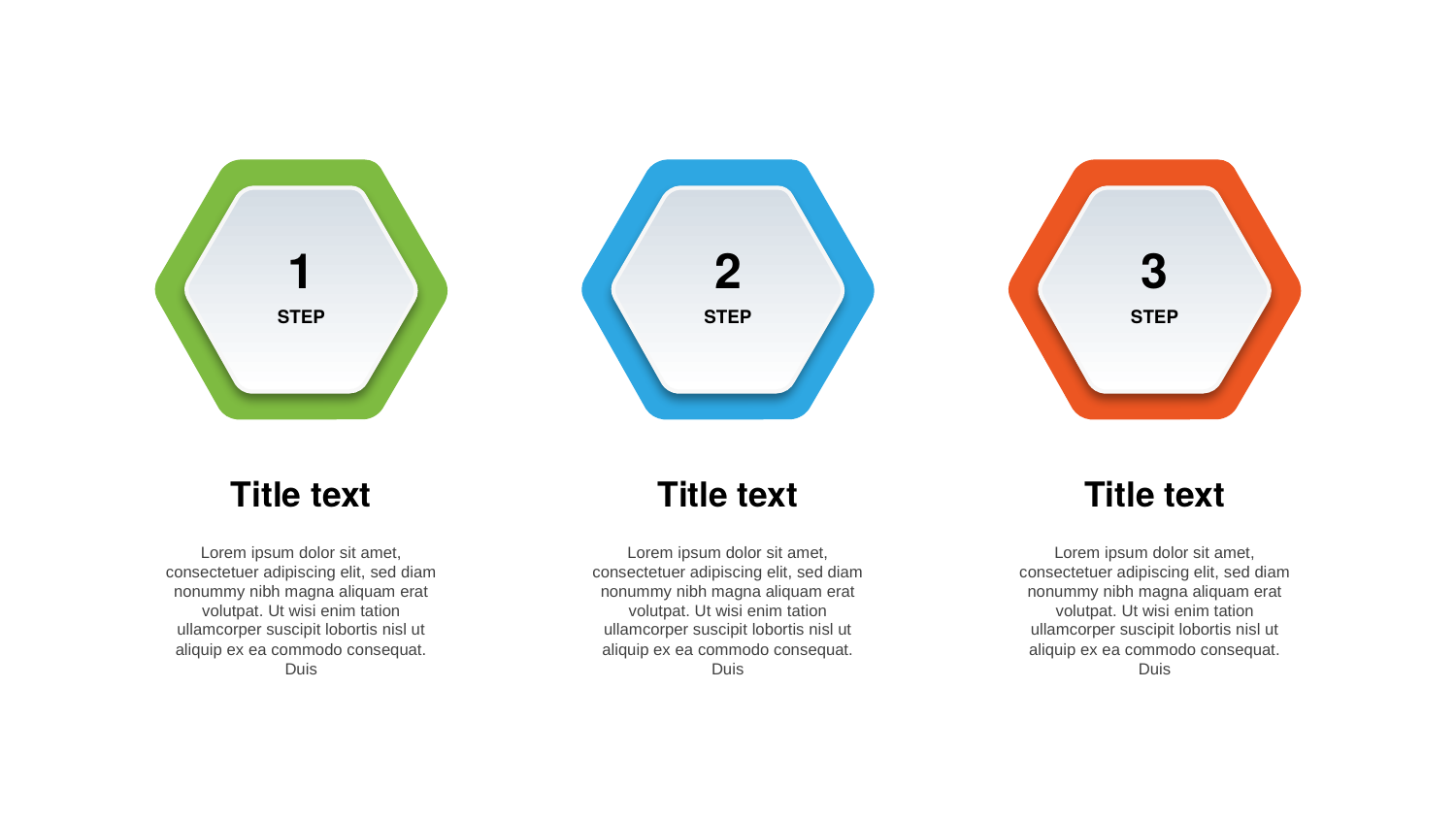

2
STEP

3
STEP

1
STEP
Title text
Lorem ipsum dolor sit amet, consectetuer adipiscing elit, sed diam nonummy nibh magna aliquam erat volutpat. Ut wisi enim tation ullamcorper suscipit lobortis nisl ut aliquip ex ea commodo consequat. Duis
Title text
Lorem ipsum dolor sit amet, consectetuer adipiscing elit, sed diam nonummy nibh magna aliquam erat volutpat. Ut wisi enim tation ullamcorper suscipit lobortis nisl ut aliquip ex ea commodo consequat. Duis
Title text
Lorem ipsum dolor sit amet, consectetuer adipiscing elit, sed diam nonummy nibh magna aliquam erat volutpat. Ut wisi enim tation ullamcorper suscipit lobortis nisl ut aliquip ex ea commodo consequat. Duis